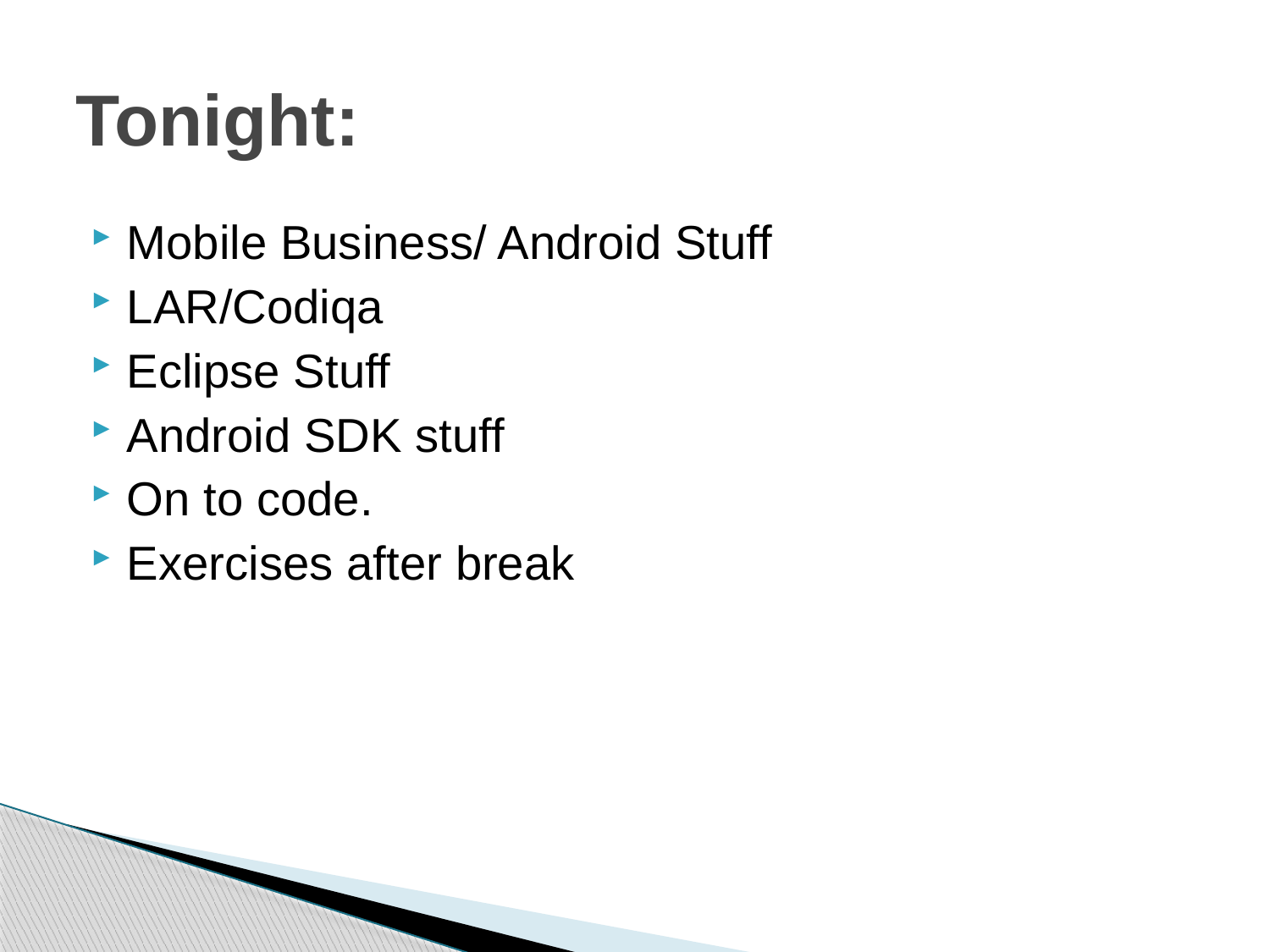

# Tonight:
Mobile Business/ Android Stuff
LAR/Codiqa
Eclipse Stuff
Android SDK stuff
On to code.
Exercises after break